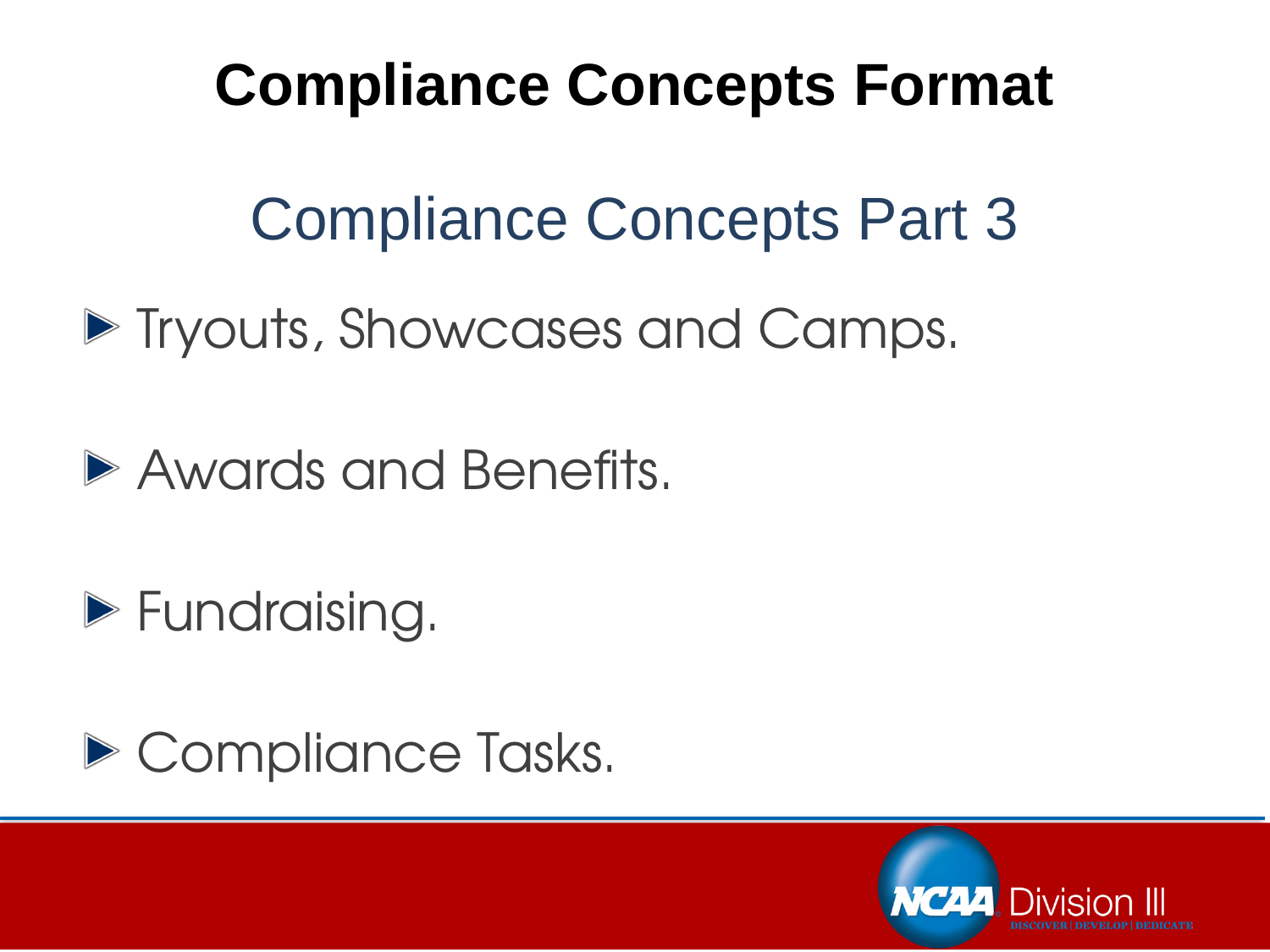

# Compliance Concepts Format
Compliance Concepts Part 3

Tryouts, Showcases and Camps.

Awards and Benefits.

Fundraising.

Compliance Tasks.